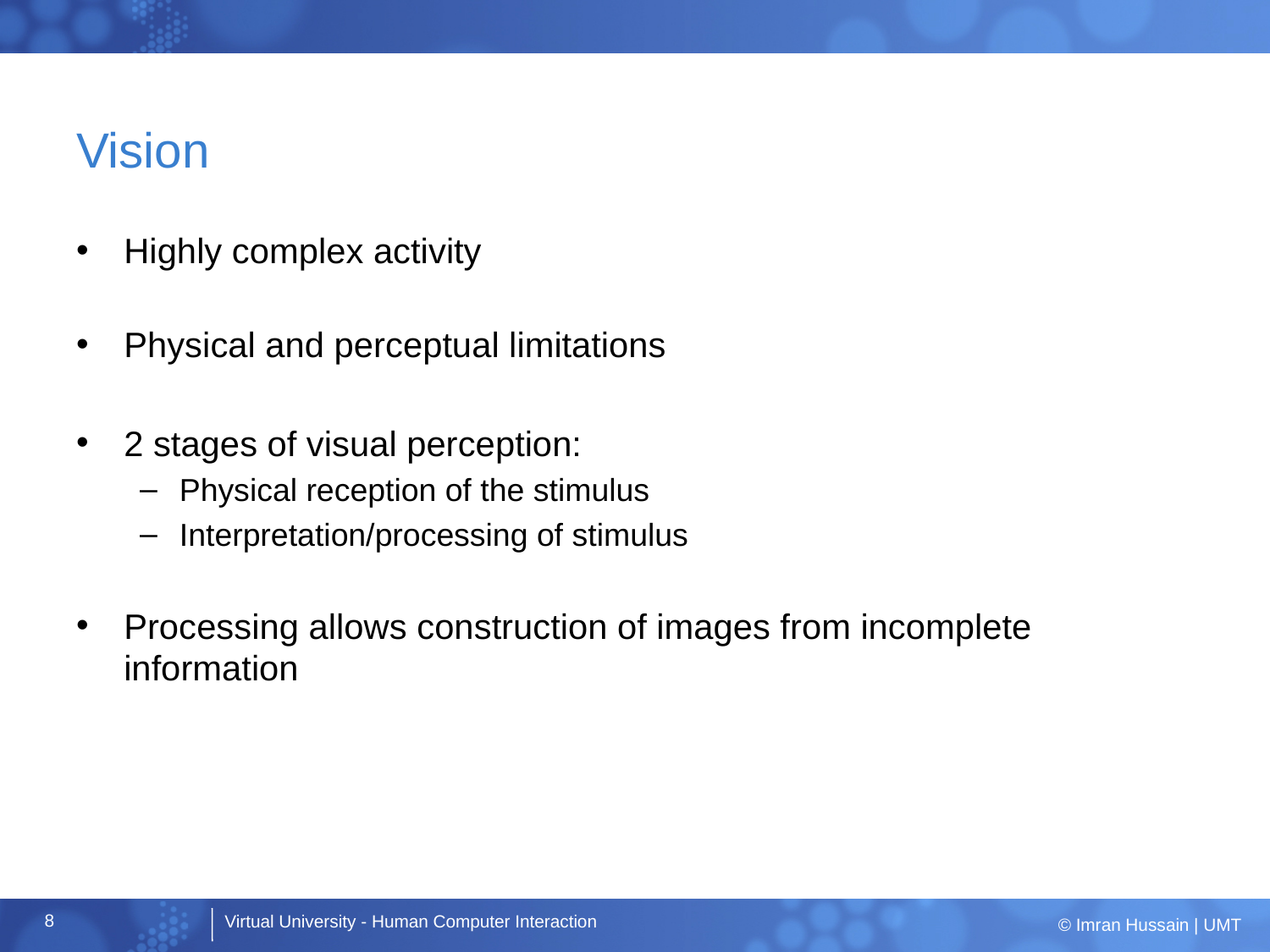

# Vision
Highly complex activity

Physical and perceptual limitations

2 stages of visual perception:
Physical reception of the stimulus
Interpretation/processing of stimulus

Processing allows construction of images from incomplete information